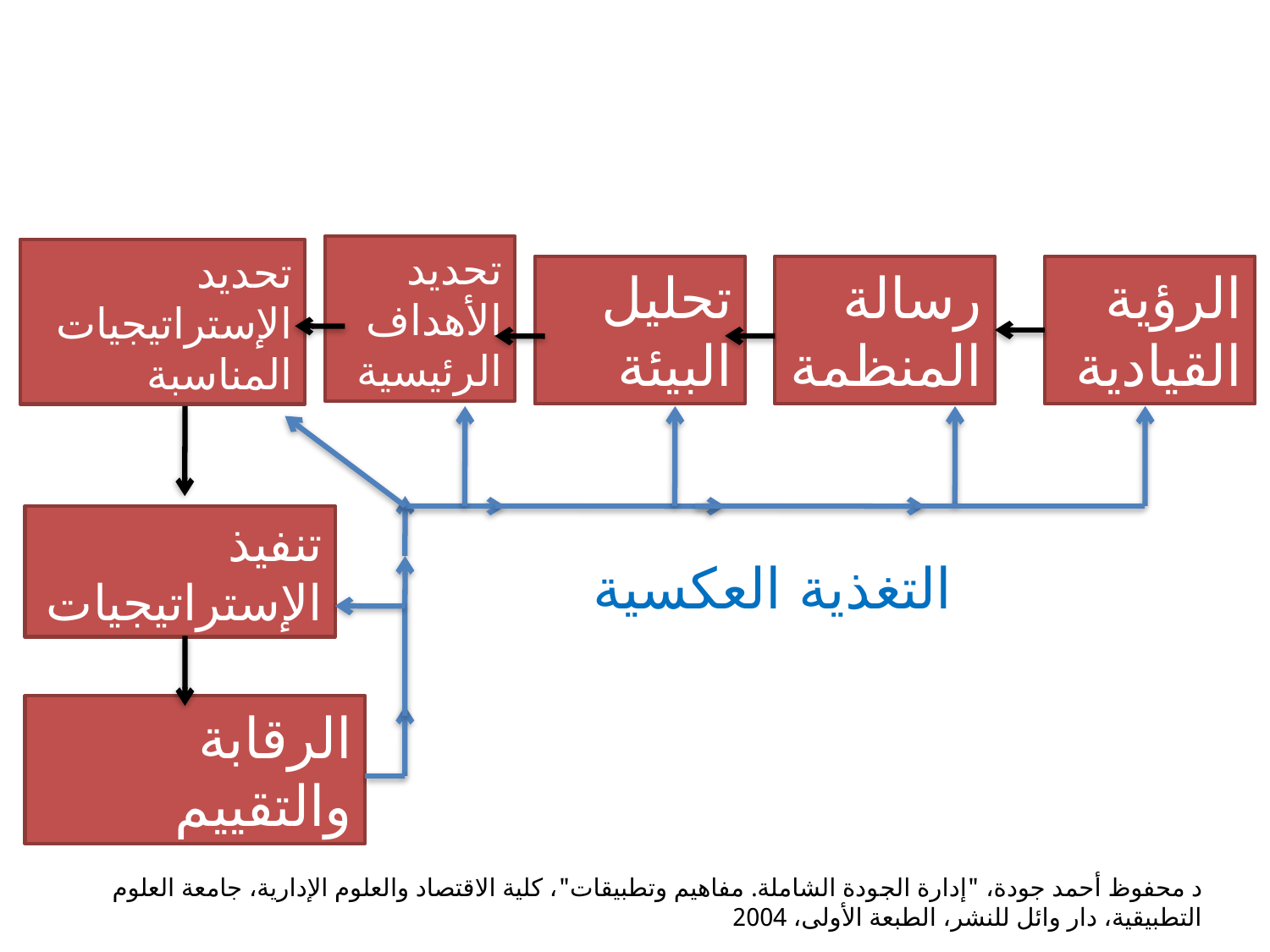

تحديد الأهداف الرئيسية
تحديد الإستراتيجيات المناسبة
تحليل البيئة
رسالة المنظمة
الرؤية القيادية
تنفيذ الإستراتيجيات
التغذية العكسية
الرقابة والتقييم
د محفوظ أحمد جودة، "إدارة الجودة الشاملة. مفاهيم وتطبيقات"، كلية الاقتصاد والعلوم الإدارية، جامعة العلوم التطبيقية، دار وائل للنشر، الطبعة الأولى، 2004
6